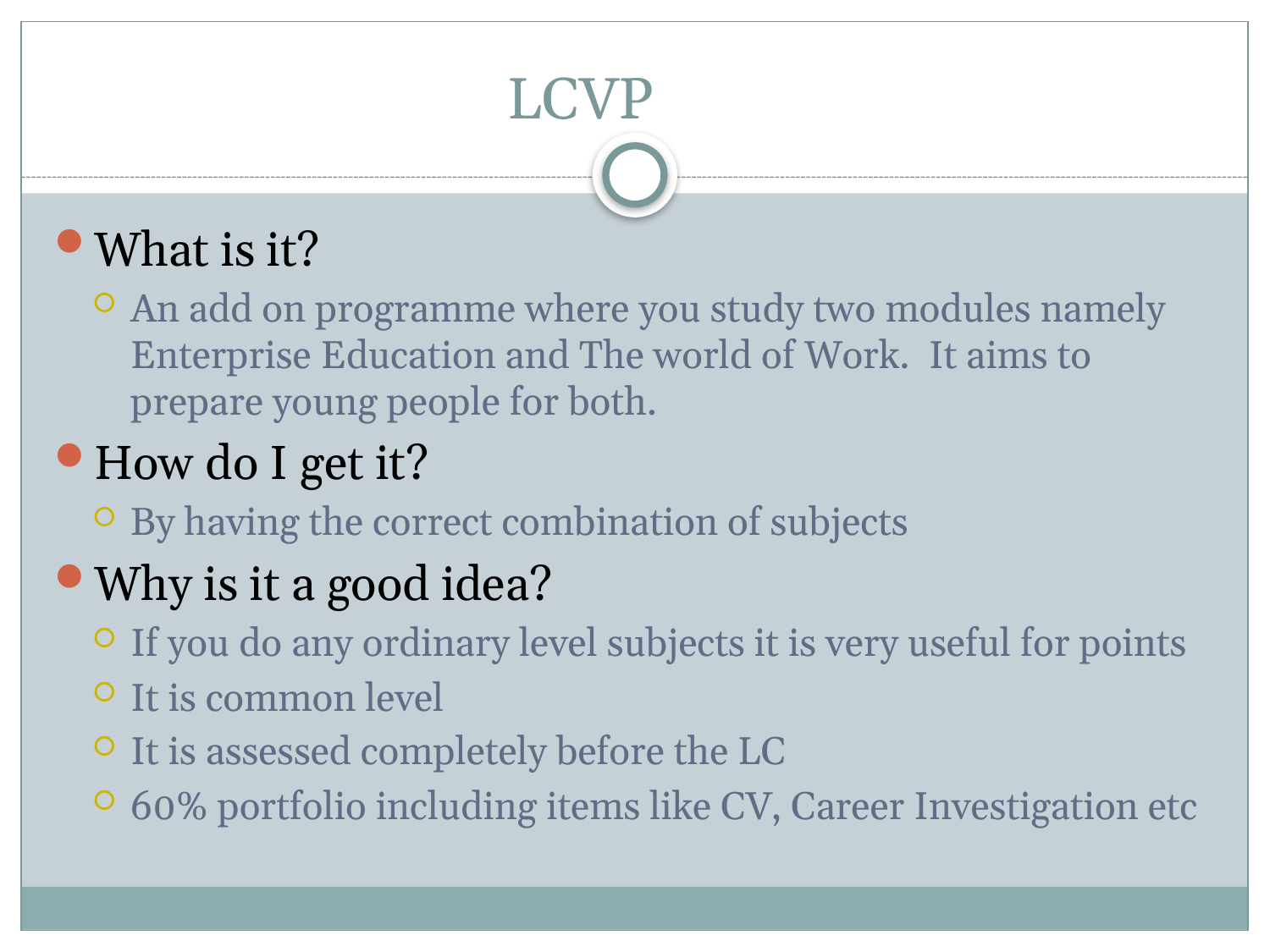

# LCVP
What is it?
An add on programme where you study two modules namely Enterprise Education and The world of Work.  It aims to prepare young people for both.
How do I get it?
By having the correct combination of subjects
Why is it a good idea?
If you do any ordinary level subjects it is very useful for points
It is common level
It is assessed completely before the LC
60% portfolio including items like CV, Career Investigation etc